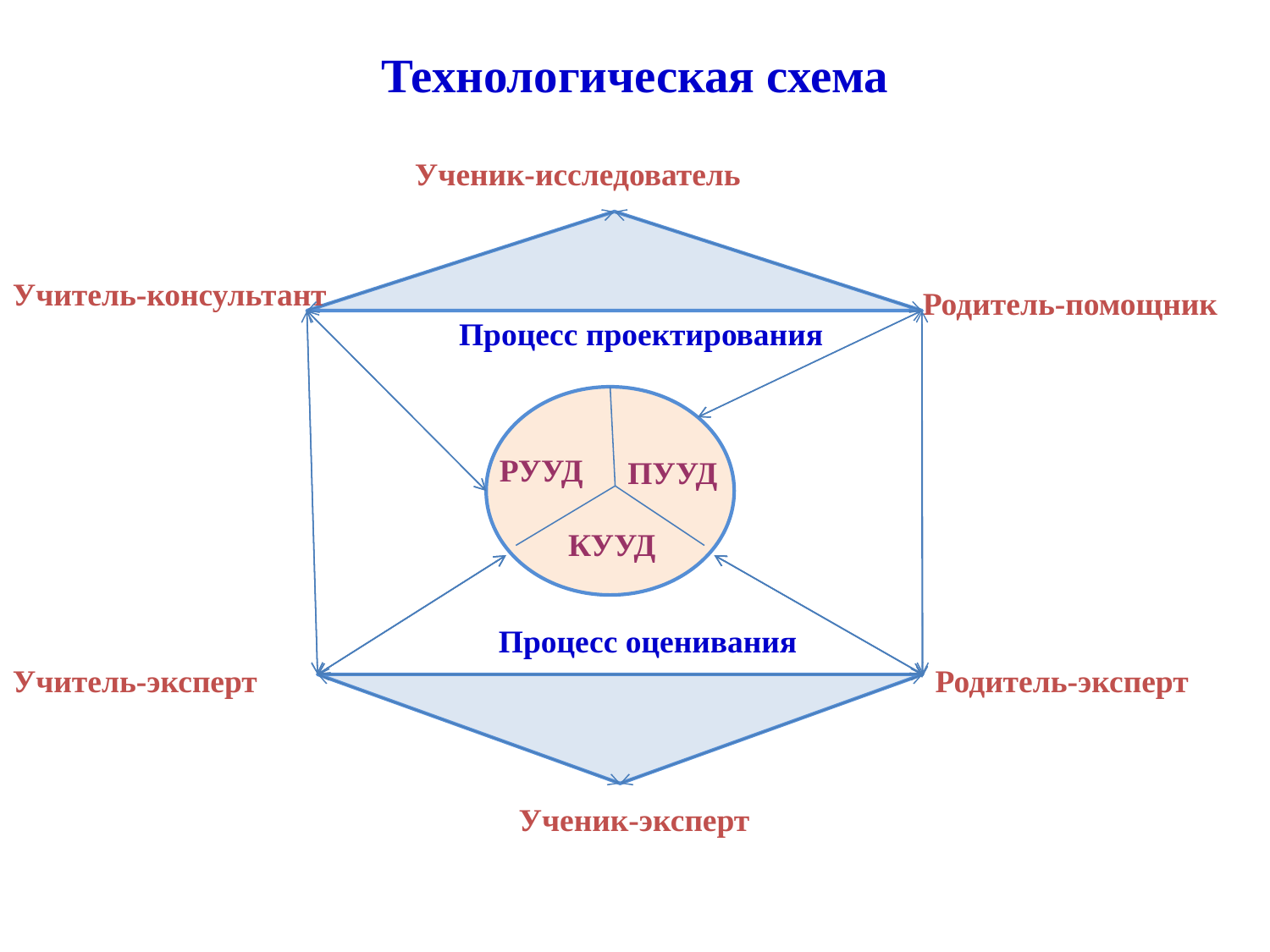

# Технологическая схема

Ученик-исследователь

Учитель-консультант
Родитель-помощник
Процесс проектирования

РУУД
ПУУД
КУУД
Процесс оценивания
Учитель-эксперт
Родитель-эксперт

Ученик-эксперт